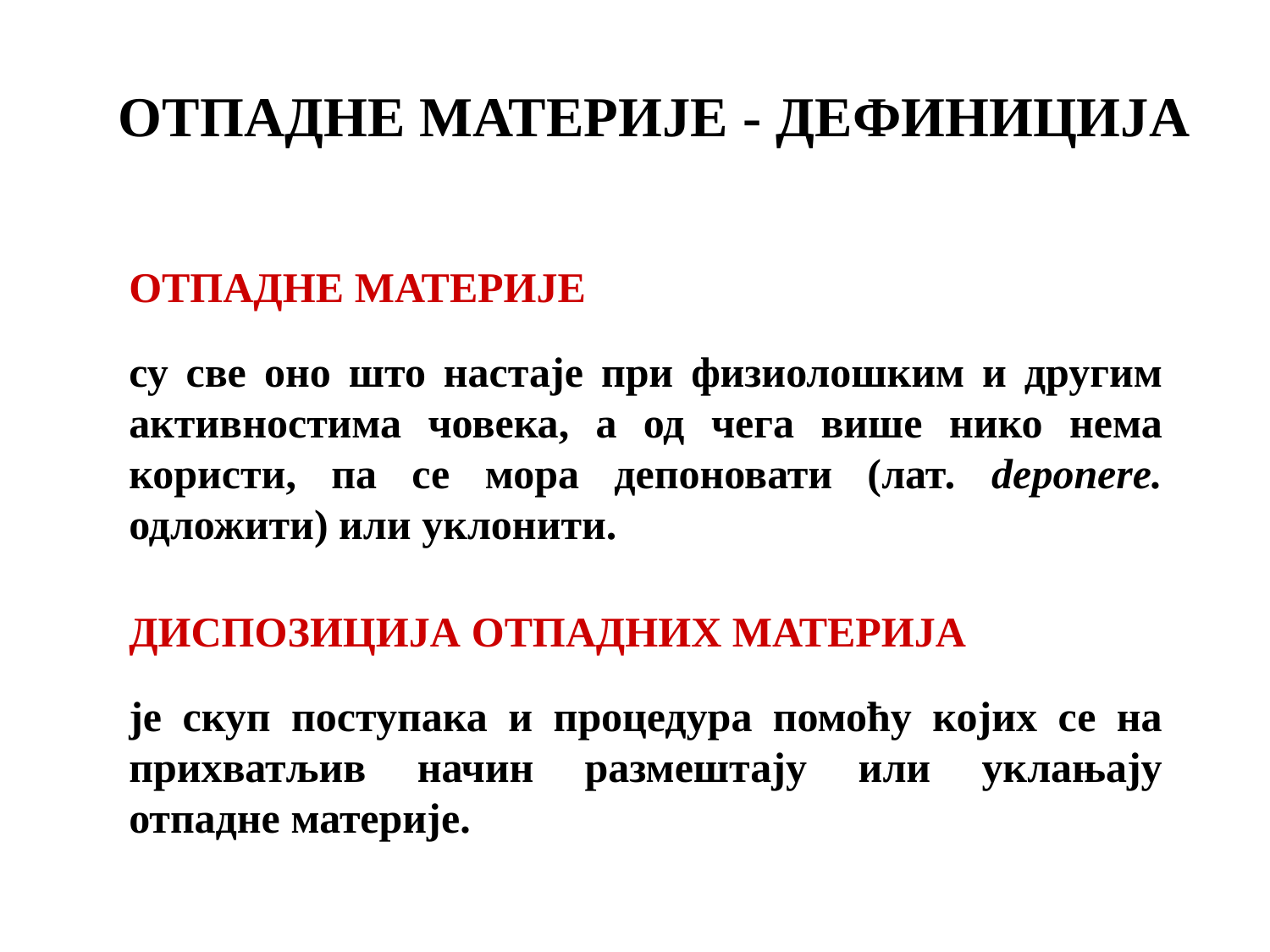

ОТПАДНЕ МАТЕРИЈЕ - ДЕФИНИЦИЈА
ОТПАДНЕ МАТЕРИЈЕ

су све оно што настаје при физиолошким и другим активностима човека, а од чега више нико нема користи, па се мора депоновати (лат. deponere. одложити) или уклонити.

ДИСПОЗИЦИЈА ОТПАДНИХ МАТЕРИЈА

је скуп поступака и процедура помоћу којих се на прихватљив начин размештају или уклањају отпадне материје.